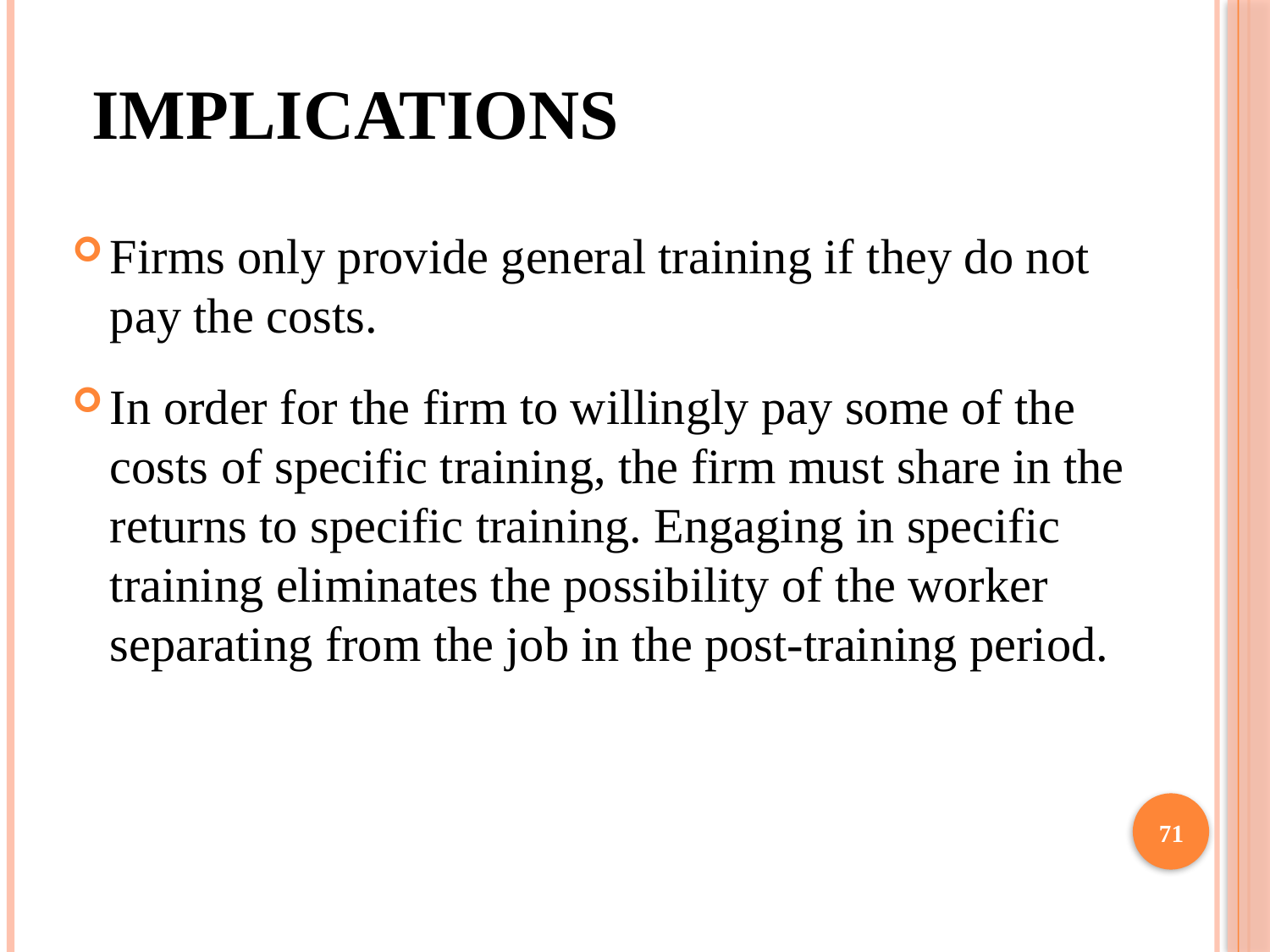

# Implications
Firms only provide general training if they do not pay the costs.
In order for the firm to willingly pay some of the costs of specific training, the firm must share in the returns to specific training. Engaging in specific training eliminates the possibility of the worker separating from the job in the post-training period.
71